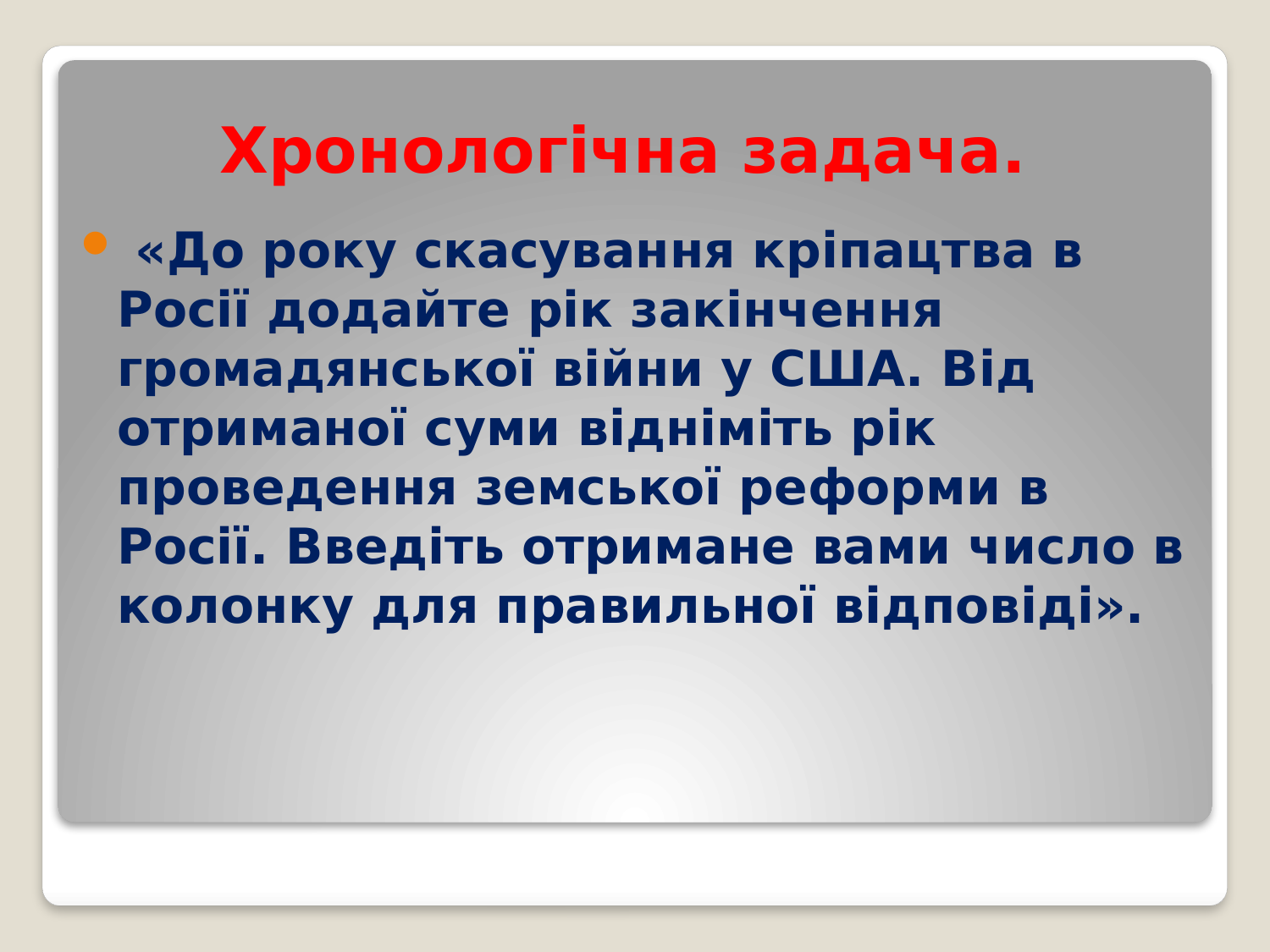

# Хронологічна задача.
 «До року скасування кріпацтва в Росії додайте рік закінчення громадянської війни у США. Від отриманої суми відніміть рік проведення земської реформи в Росії. Введіть отримане вами число в колонку для правильної відповіді».